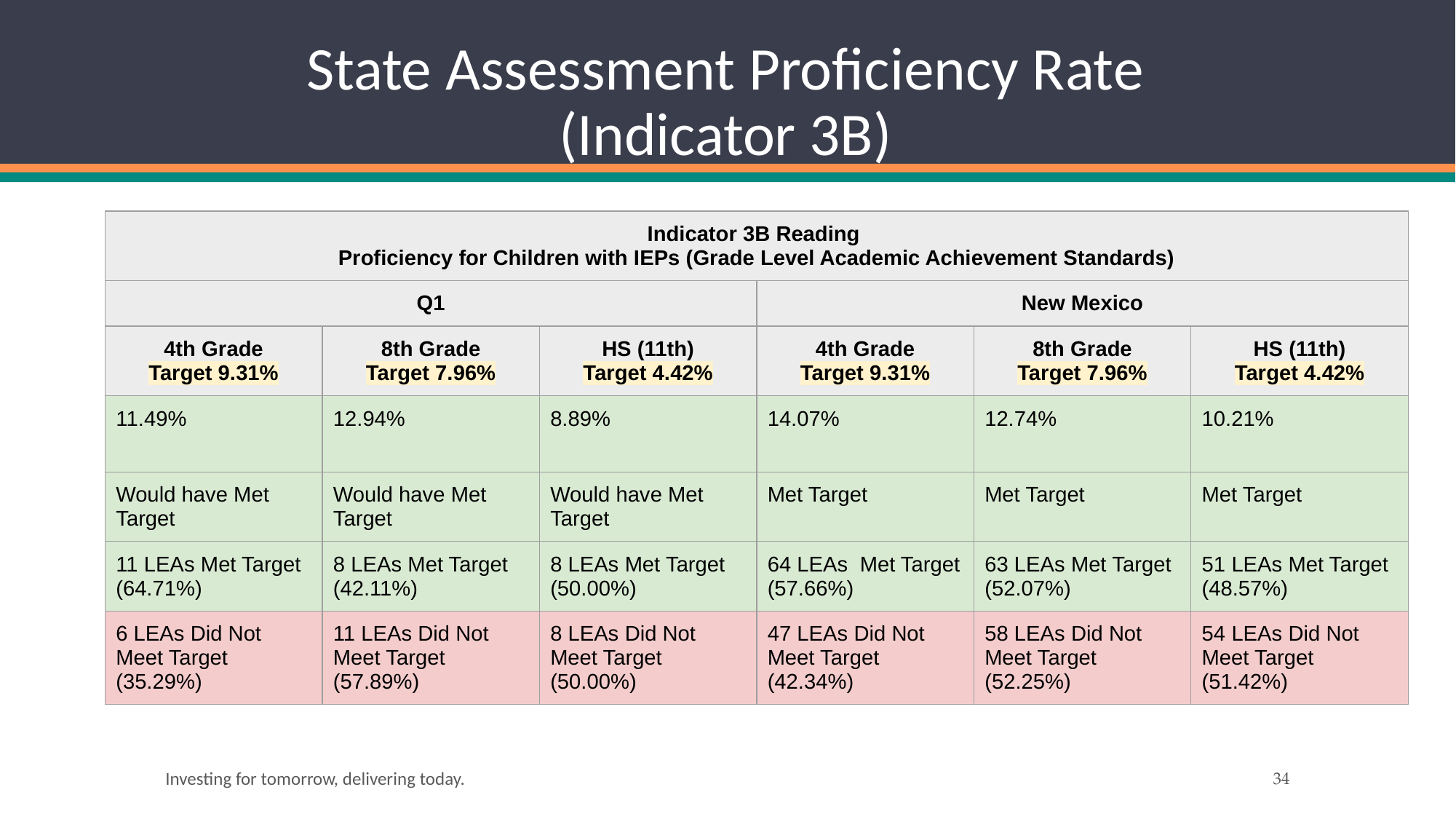

# State Assessment Proficiency Rate (Indicator 3B)
| Indicator 3B Reading Proficiency for Children with IEPs (Grade Level Academic Achievement Standards) |  |  |  |  |  |
| --- | --- | --- | --- | --- | --- |
| Q1 |  |  | New Mexico |  |  |
| 4th Grade Target 9.31% | 8th Grade Target 7.96% | HS (11th) Target 4.42% | 4th Grade Target 9.31% | 8th Grade Target 7.96% | HS (11th) Target 4.42% |
| 11.49% | 12.94% | 8.89% | 14.07% | 12.74% | 10.21% |
| Would have Met Target | Would have Met Target | Would have Met Target | Met Target | Met Target | Met Target |
| 11 LEAs Met Target (64.71%) | 8 LEAs Met Target (42.11%) | 8 LEAs Met Target (50.00%) | 64 LEAs Met Target (57.66%) | 63 LEAs Met Target (52.07%) | 51 LEAs Met Target (48.57%) |
| 6 LEAs Did Not Meet Target (35.29%) | 11 LEAs Did Not Meet Target (57.89%) | 8 LEAs Did Not Meet Target (50.00%) | 47 LEAs Did Not Meet Target (42.34%) | 58 LEAs Did Not Meet Target (52.25%) | 54 LEAs Did Not Meet Target (51.42%) |
Investing for tomorrow, delivering today.
34